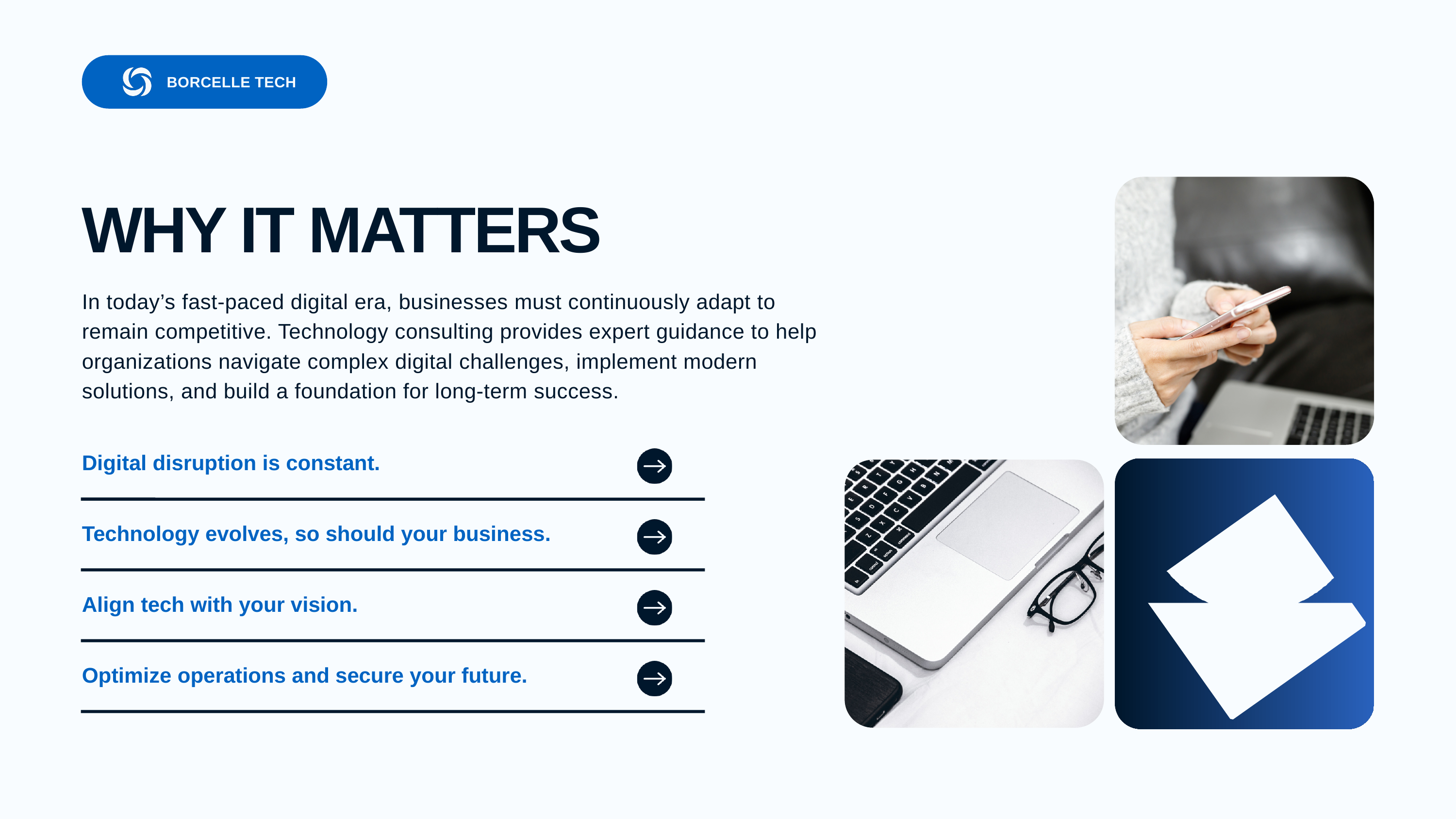

BORCELLE TECH

WHY IT MATTERS
In today’s fast-paced digital era, businesses must continuously adapt to remain competitive. Technology consulting provides expert guidance to help organizations navigate complex digital challenges, implement modern solutions, and build a foundation for long-term success.
Digital disruption is constant.

Technology evolves, so should your business.

Align tech with your vision.

Optimize operations and secure your future.